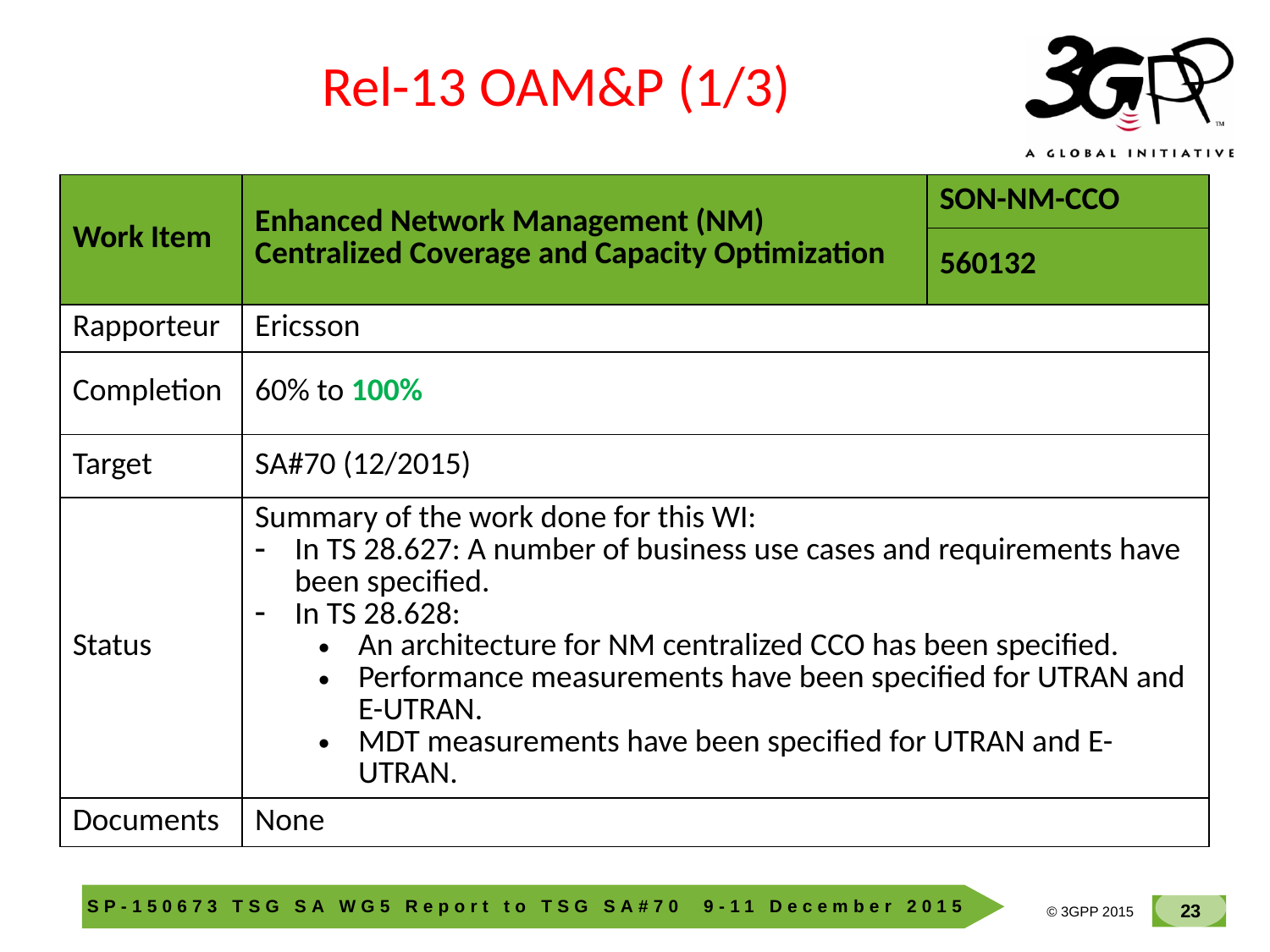

Rel-13 OAM&P (1/3)
| Work Item | Enhanced Network Management (NM) Centralized Coverage and Capacity Optimization | SON-NM-CCO |
| --- | --- | --- |
|  |  | 560132 |
| Rapporteur | Ericsson |  |
| Completion | 60% to 100% |  |
| Target | SA#70 (12/2015) |  |
| Status | Summary of the work done for this WI: In TS 28.627: A number of business use cases and requirements have been specified. In TS 28.628: An architecture for NM centralized CCO has been specified. Performance measurements have been specified for UTRAN and E-UTRAN. MDT measurements have been specified for UTRAN and E-UTRAN. |  |
| Documents | None |  |